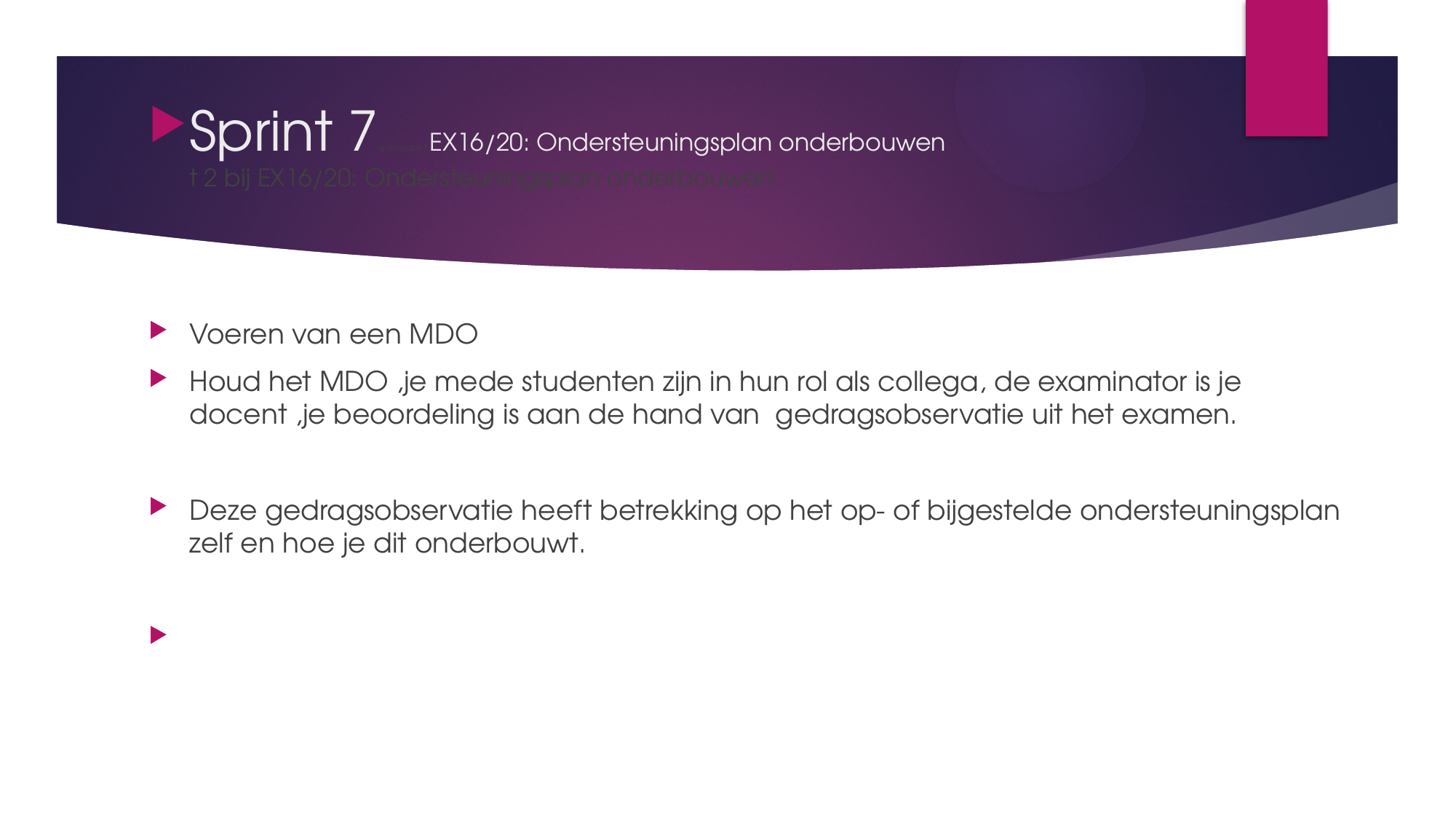

# Sprint 7Sprinopdrat 7:EX16/20: Ondersteuningsplan onderbouwen t 2 bij EX16/20: Ondersteuningsplan onderbouwen
Voeren van een MDO
Houd het MDO ,je mede studenten zijn in hun rol als collega, de examinator is je  docent ,je beoordeling is aan de hand van  gedragsobservatie uit het examen.

Deze gedragsobservatie heeft betrekking op het op- of bijgestelde ondersteuningsplan zelf en hoe je dit onderbouwt.